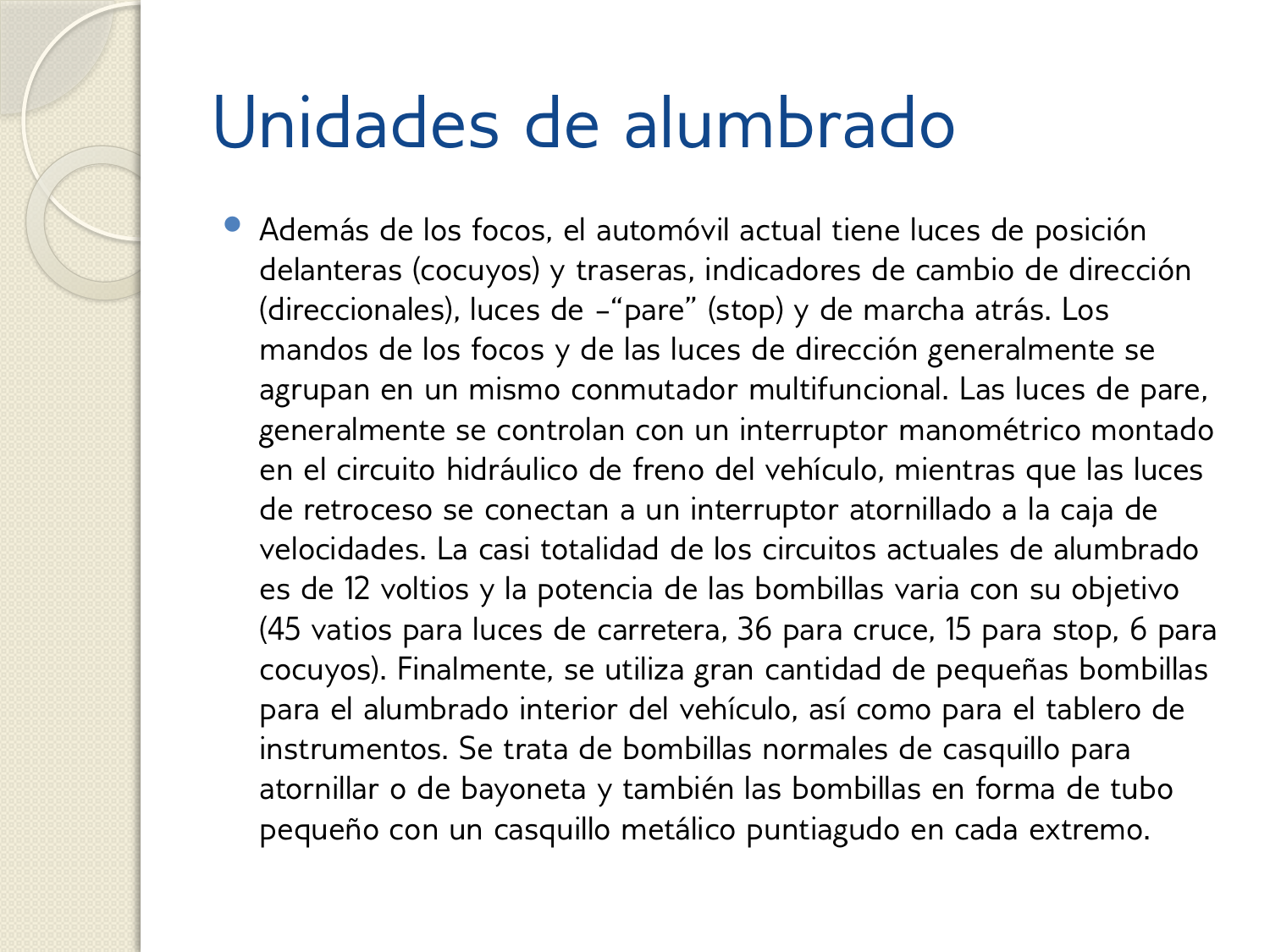

# Unidades de alumbrado
Además de los focos, el automóvil actual tiene luces de posición delanteras (cocuyos) y traseras, indicadores de cambio de dirección (direccionales), luces de –“pare” (stop) y de marcha atrás. Los mandos de los focos y de las luces de dirección generalmente se agrupan en un mismo conmutador multifuncional. Las luces de pare, generalmente se controlan con un interruptor manométrico montado en el circuito hidráulico de freno del vehículo, mientras que las luces de retroceso se conectan a un interruptor atornillado a la caja de velocidades. La casi totalidad de los circuitos actuales de alumbrado es de 12 voltios y la potencia de las bombillas varia con su objetivo (45 vatios para luces de carretera, 36 para cruce, 15 para stop, 6 para cocuyos). Finalmente, se utiliza gran cantidad de pequeñas bombillas para el alumbrado interior del vehículo, así como para el tablero de instrumentos. Se trata de bombillas normales de casquillo para atornillar o de bayoneta y también las bombillas en forma de tubo pequeño con un casquillo metálico puntiagudo en cada extremo.